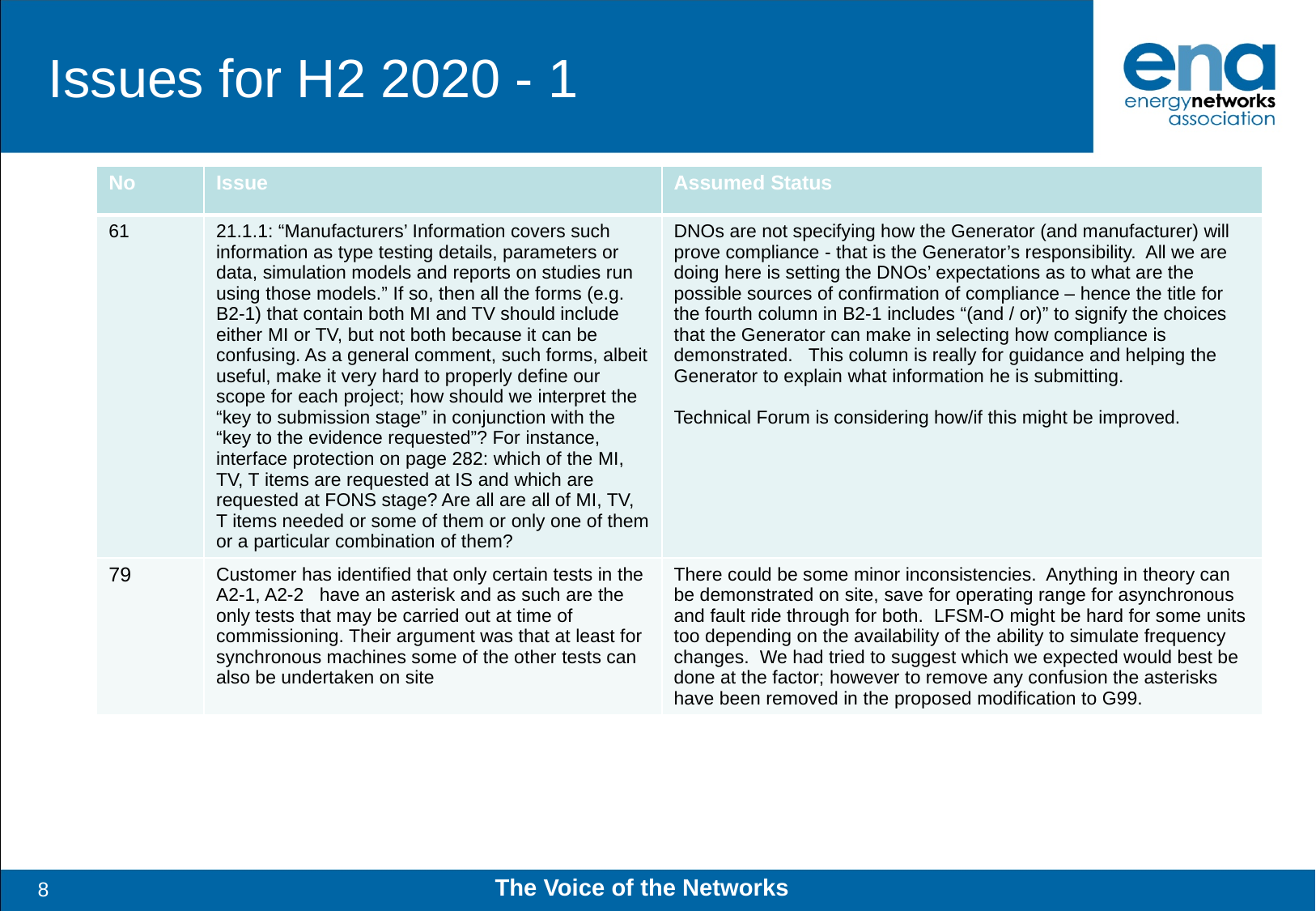

# Issues for H2 2020 - 1
| No | Issue | Assumed Status |
| --- | --- | --- |
| 61 | 21.1.1: “Manufacturers’ Information covers such information as type testing details, parameters or data, simulation models and reports on studies run using those models.” If so, then all the forms (e.g. B2-1) that contain both MI and TV should include either MI or TV, but not both because it can be confusing. As a general comment, such forms, albeit useful, make it very hard to properly define our scope for each project; how should we interpret the “key to submission stage” in conjunction with the “key to the evidence requested”? For instance, interface protection on page 282: which of the MI, TV, T items are requested at IS and which are requested at FONS stage? Are all are all of MI, TV, T items needed or some of them or only one of them or a particular combination of them? | DNOs are not specifying how the Generator (and manufacturer) will prove compliance - that is the Generator’s responsibility. All we are doing here is setting the DNOs’ expectations as to what are the possible sources of confirmation of compliance – hence the title for the fourth column in B2-1 includes “(and / or)” to signify the choices that the Generator can make in selecting how compliance is demonstrated. This column is really for guidance and helping the Generator to explain what information he is submitting. Technical Forum is considering how/if this might be improved. |
| 79 | Customer has identified that only certain tests in the A2-1, A2-2 have an asterisk and as such are the only tests that may be carried out at time of commissioning. Their argument was that at least for synchronous machines some of the other tests can also be undertaken on site | There could be some minor inconsistencies. Anything in theory can be demonstrated on site, save for operating range for asynchronous and fault ride through for both. LFSM-O might be hard for some units too depending on the availability of the ability to simulate frequency changes. We had tried to suggest which we expected would best be done at the factor; however to remove any confusion the asterisks have been removed in the proposed modification to G99. |